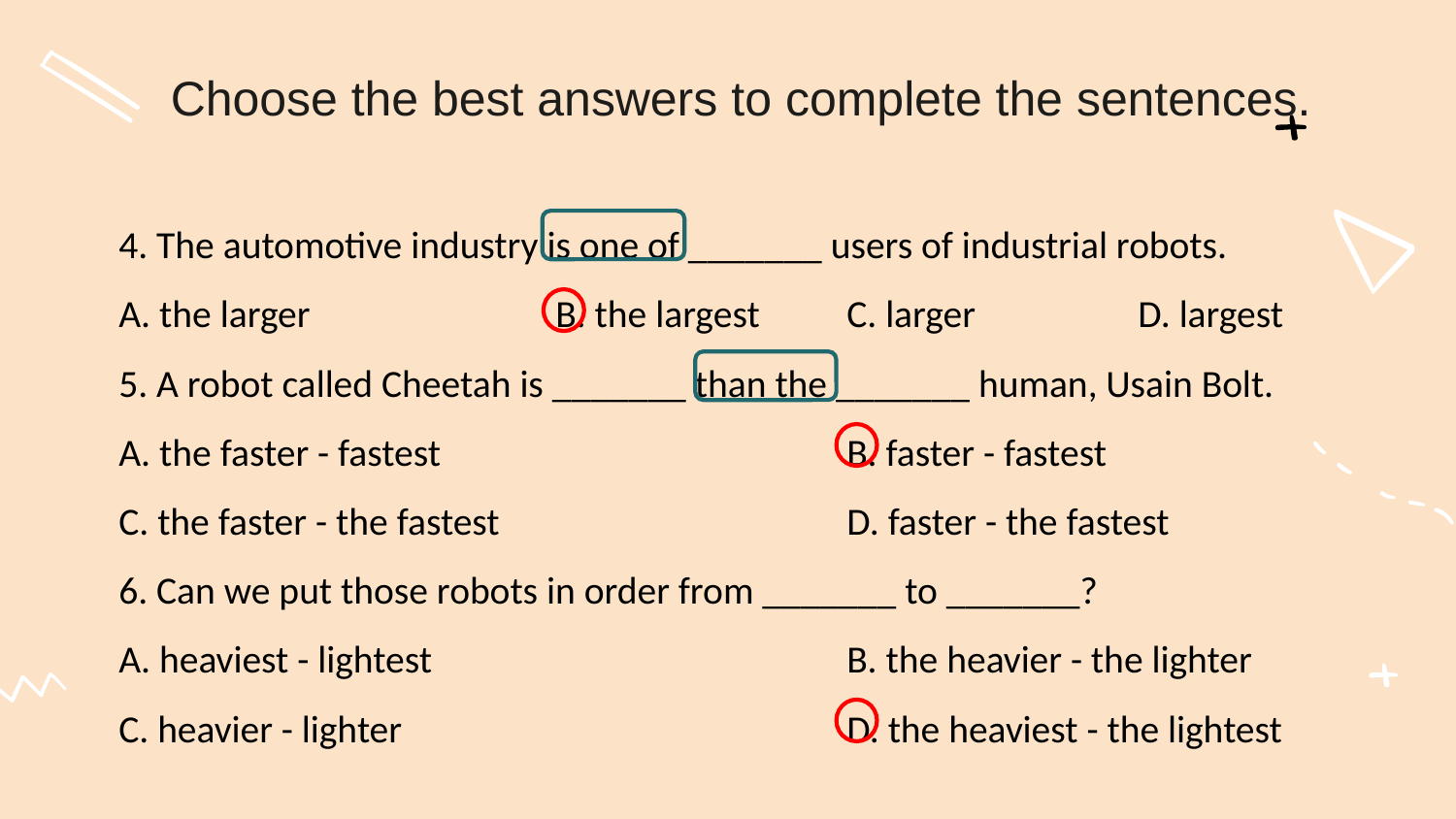

Choose the best answers to complete the sentences.
4. The automotive industry is one of _______ users of industrial robots.
A. the larger 		B. the largest 	C. larger		D. largest
5. A robot called Cheetah is _______ than the _______ human, Usain Bolt.
A. the faster - fastest			B. faster - fastest
C. the faster - the fastest			D. faster - the fastest
6. Can we put those robots in order from _______ to _______?
A. heaviest - lightest			B. the heavier - the lighter
C. heavier - lighter				D. the heaviest - the lightest